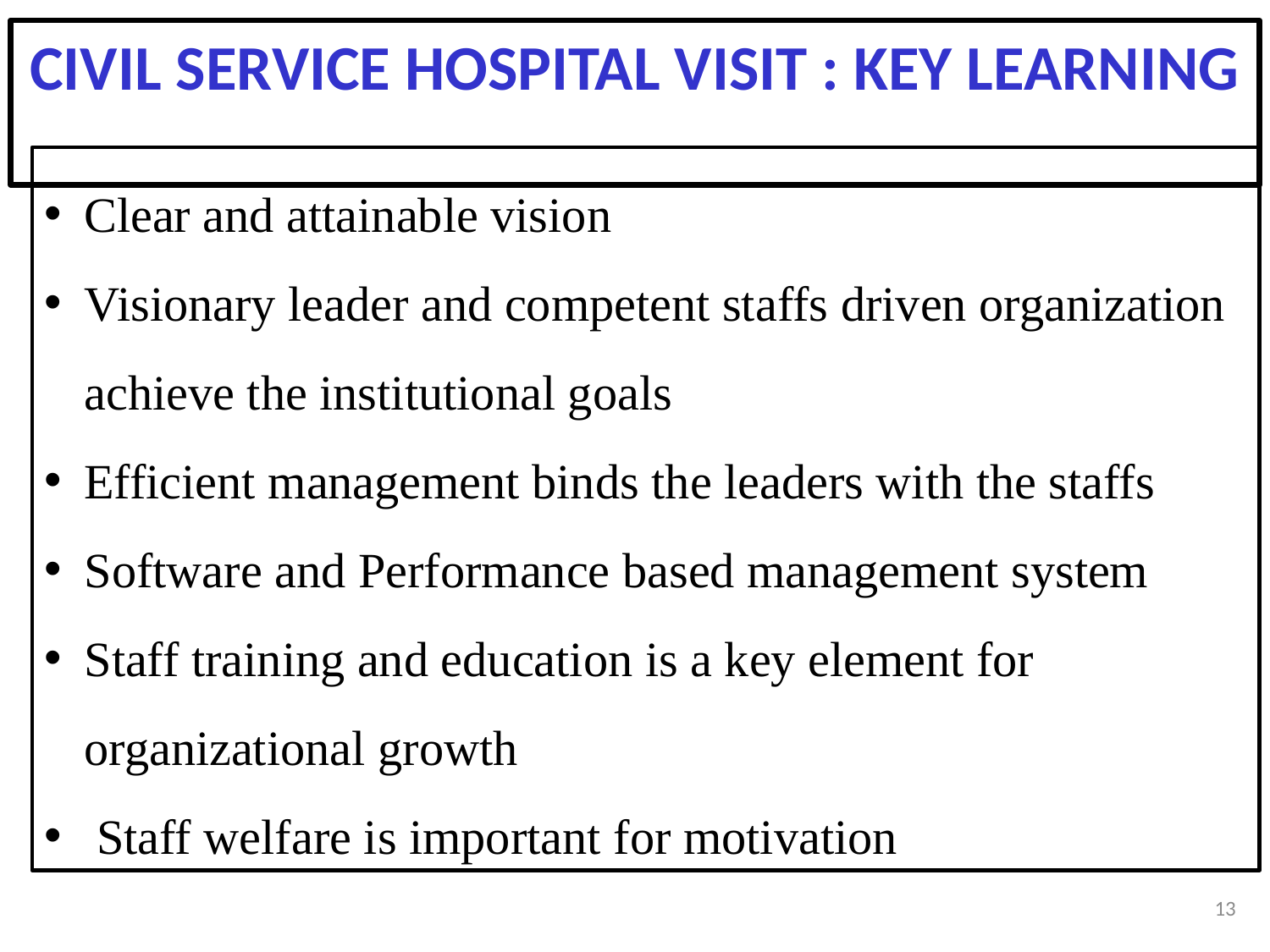

CIVIL SERVICE HOSPITAL VISIT : KEY LEARNING
Clear and attainable vision
Visionary leader and competent staffs driven organization achieve the institutional goals
Efficient management binds the leaders with the staffs
Software and Performance based management system
Staff training and education is a key element for organizational growth
 Staff welfare is important for motivation
13